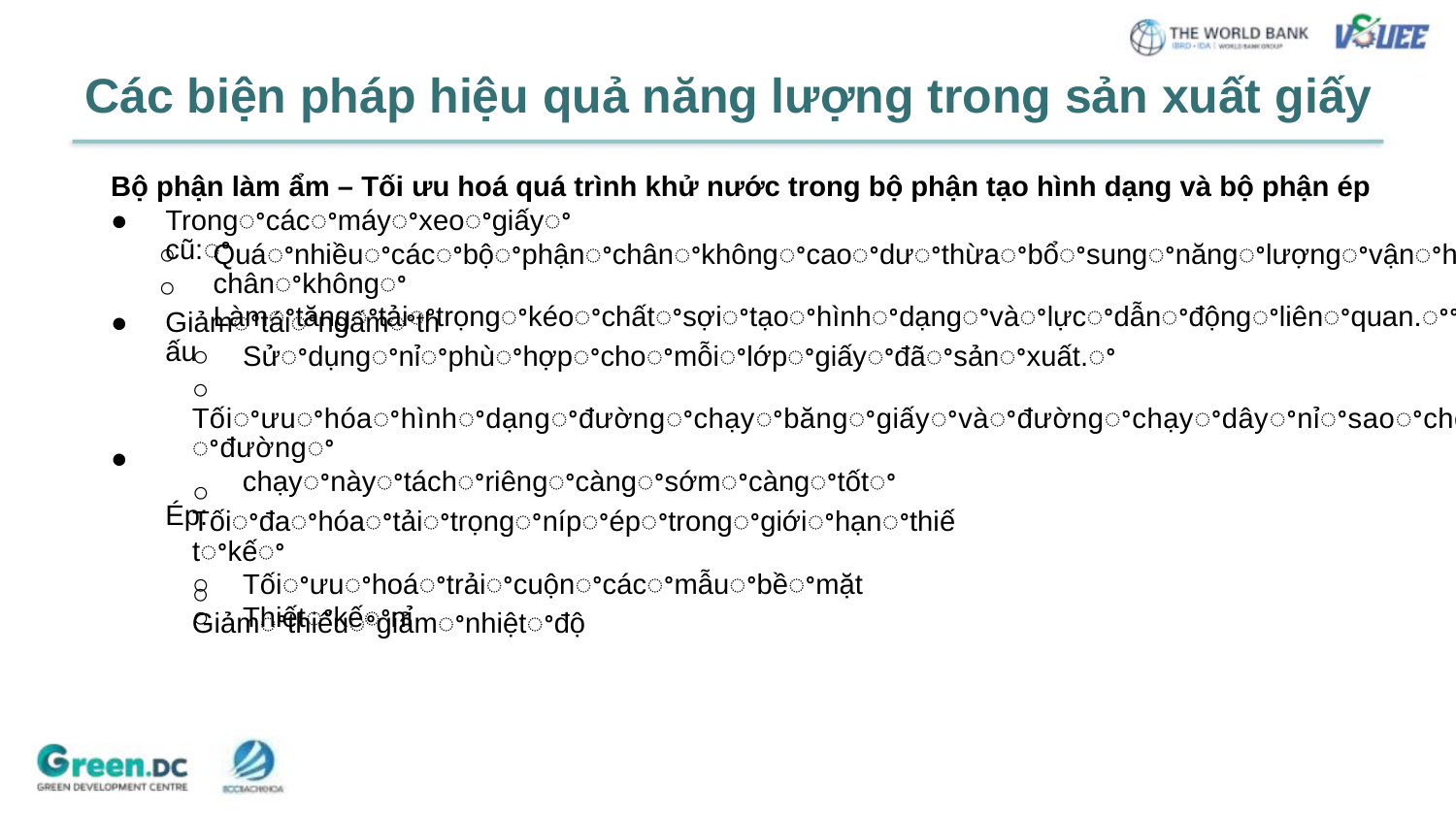

Các biện pháp hiệu quả năng lượng trong sản xuất giấy
Bộ phận làm ẩm – Tối ưu hoá quá trình khử nước trong bộ phận tạo hình dạng và bộ phận ép
●
Trongꢀcácꢀmáyꢀxeoꢀgiấyꢀcũ:ꢀ
○
○
Quáꢀnhiềuꢀcácꢀbộꢀphậnꢀchânꢀkhôngꢀcaoꢀdưꢀthừaꢀbổꢀsungꢀnăngꢀlượngꢀvậnꢀhànhꢀchânꢀkhôngꢀ
Làmꢀtăngꢀtảiꢀtrọngꢀkéoꢀchấtꢀsợiꢀtạoꢀhìnhꢀdạngꢀvàꢀlựcꢀdẫnꢀđộngꢀliênꢀquan.ꢀꢀ
●
Giảmꢀtáiꢀngấmꢀthấu
○ Sửꢀdụngꢀnỉꢀphùꢀhợpꢀchoꢀmỗiꢀlớpꢀgiấyꢀđãꢀsảnꢀxuất.ꢀ
○ Tốiꢀưuꢀhóaꢀhìnhꢀdạngꢀđườngꢀchạyꢀbăngꢀgiấyꢀvàꢀđườngꢀchạyꢀdâyꢀnỉꢀsaoꢀchoꢀhaiꢀđườngꢀ
chạyꢀnàyꢀtáchꢀriêngꢀcàngꢀsớmꢀcàngꢀtốtꢀ
Ép:
●
○ Tốiꢀđaꢀhóaꢀtảiꢀtrọngꢀnípꢀépꢀtrongꢀgiớiꢀhạnꢀthiếtꢀkếꢀ
○ Tốiꢀưuꢀhoáꢀtrảiꢀcuộnꢀcácꢀmẫuꢀbềꢀmặt
○ Thiếtꢀkếꢀnỉ
○ Giảmꢀthiểuꢀgiảmꢀnhiệtꢀđộ